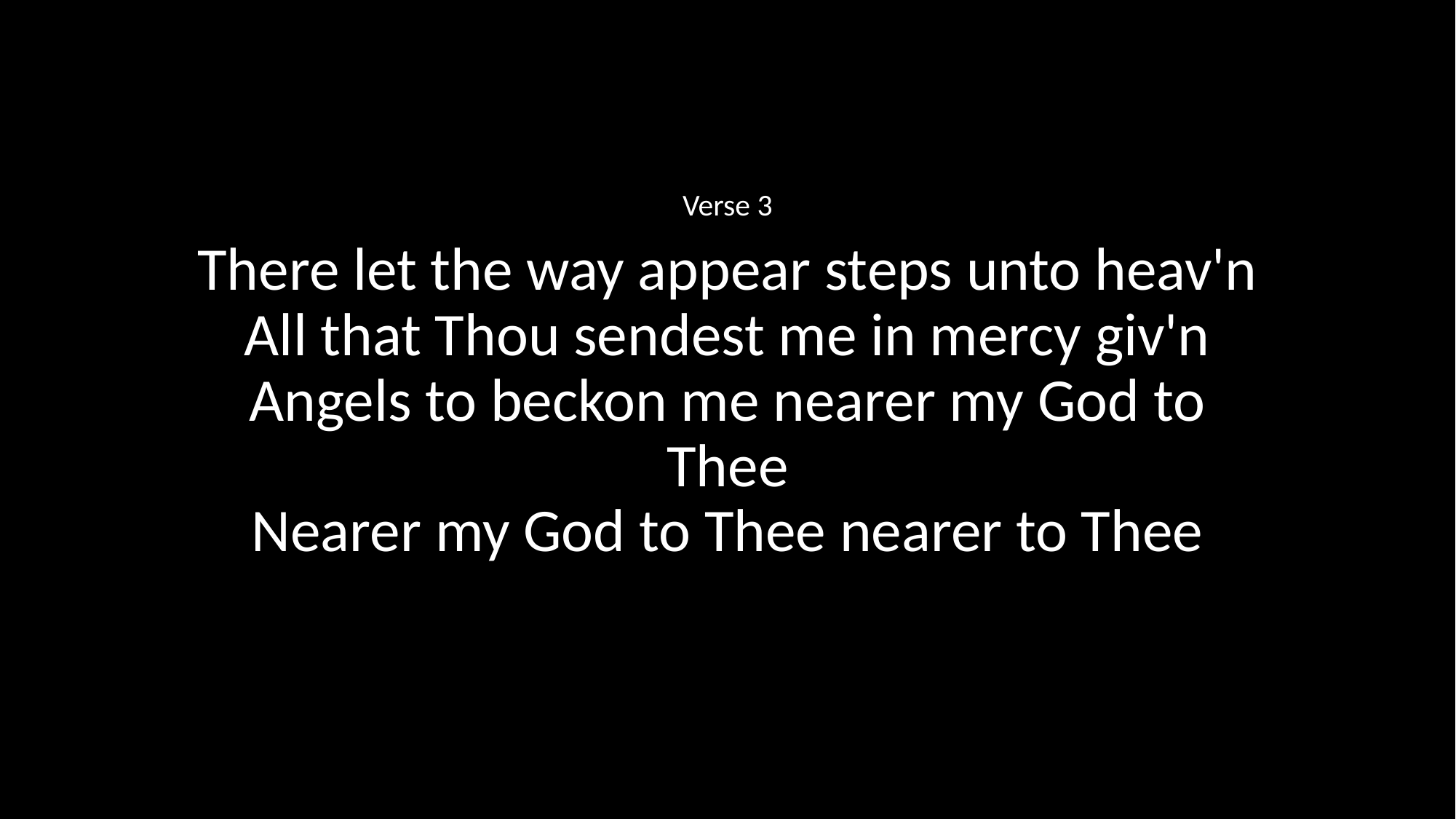

Verse 3
There let the way appear steps unto heav'n
All that Thou sendest me in mercy giv'n
Angels to beckon me nearer my God to Thee
Nearer my God to Thee nearer to Thee